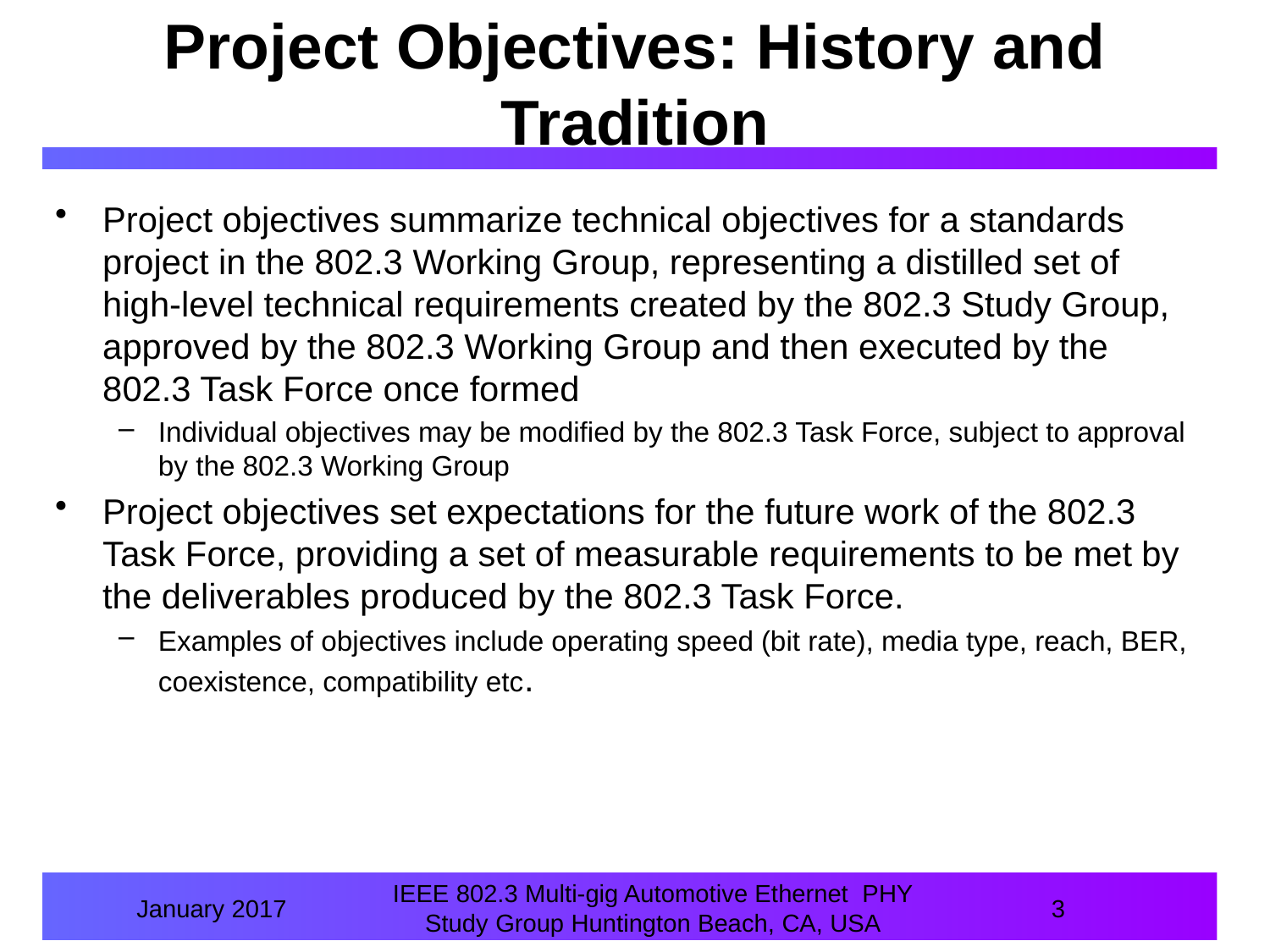

# Project Objectives: History and Tradition
Project objectives summarize technical objectives for a standards project in the 802.3 Working Group, representing a distilled set of high‐level technical requirements created by the 802.3 Study Group, approved by the 802.3 Working Group and then executed by the 802.3 Task Force once formed
Individual objectives may be modified by the 802.3 Task Force, subject to approval by the 802.3 Working Group
Project objectives set expectations for the future work of the 802.3 Task Force, providing a set of measurable requirements to be met by the deliverables produced by the 802.3 Task Force.
Examples of objectives include operating speed (bit rate), media type, reach, BER, coexistence, compatibility etc.

January 2017
IEEE 802.3 Multi-gig Automotive Ethernet  PHY Study Group Huntington Beach, CA, USA
3